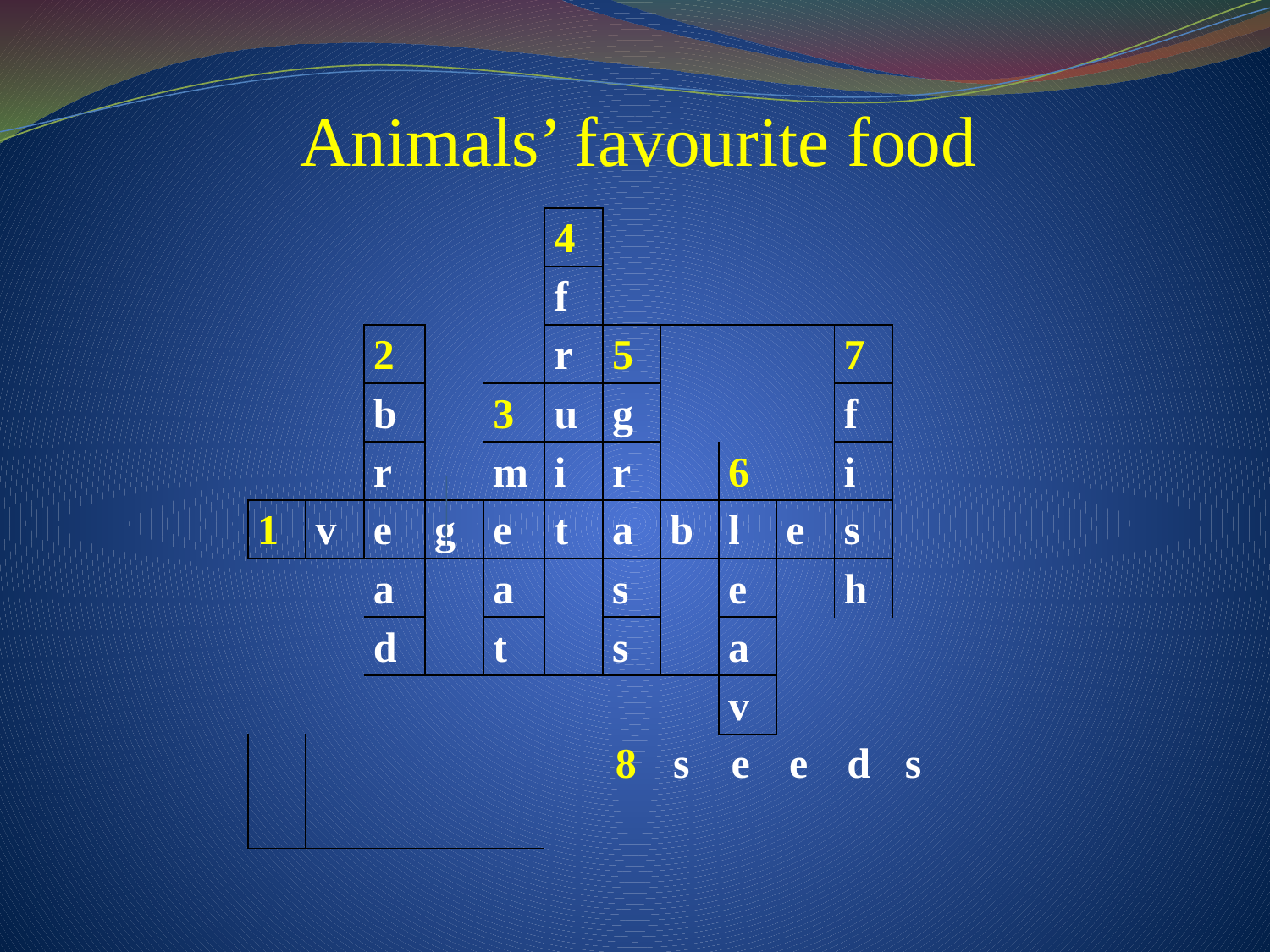

Animals’ favourite food
|  |  |  |  |  | 4 |  |  |  |  |  |  |  |
| --- | --- | --- | --- | --- | --- | --- | --- | --- | --- | --- | --- | --- |
|  |  |  |  |  | f |  |  |  |  |  |  |  |
|  |  | 2 |  |  | r | 5 |  |  |  | 7 |  |  |
|  |  | b |  | 3 | u | g |  |  |  | f |  |  |
|  |  | r |  | m | i | r |  | 6 |  | i |  |  |
| 1 | v | e | g | e | t | a | b | l | e | s |  |  |
|  |  | a |  | a |  | s |  | e |  | h |  |  |
|  |  | d |  | t |  | s |  | a |  |  |  |  |
|  |  |  |  |  |  |  |  | v |  |  |  |  |
|  |  |  |  |  |  | 8 | s | e | e | d | s |  |